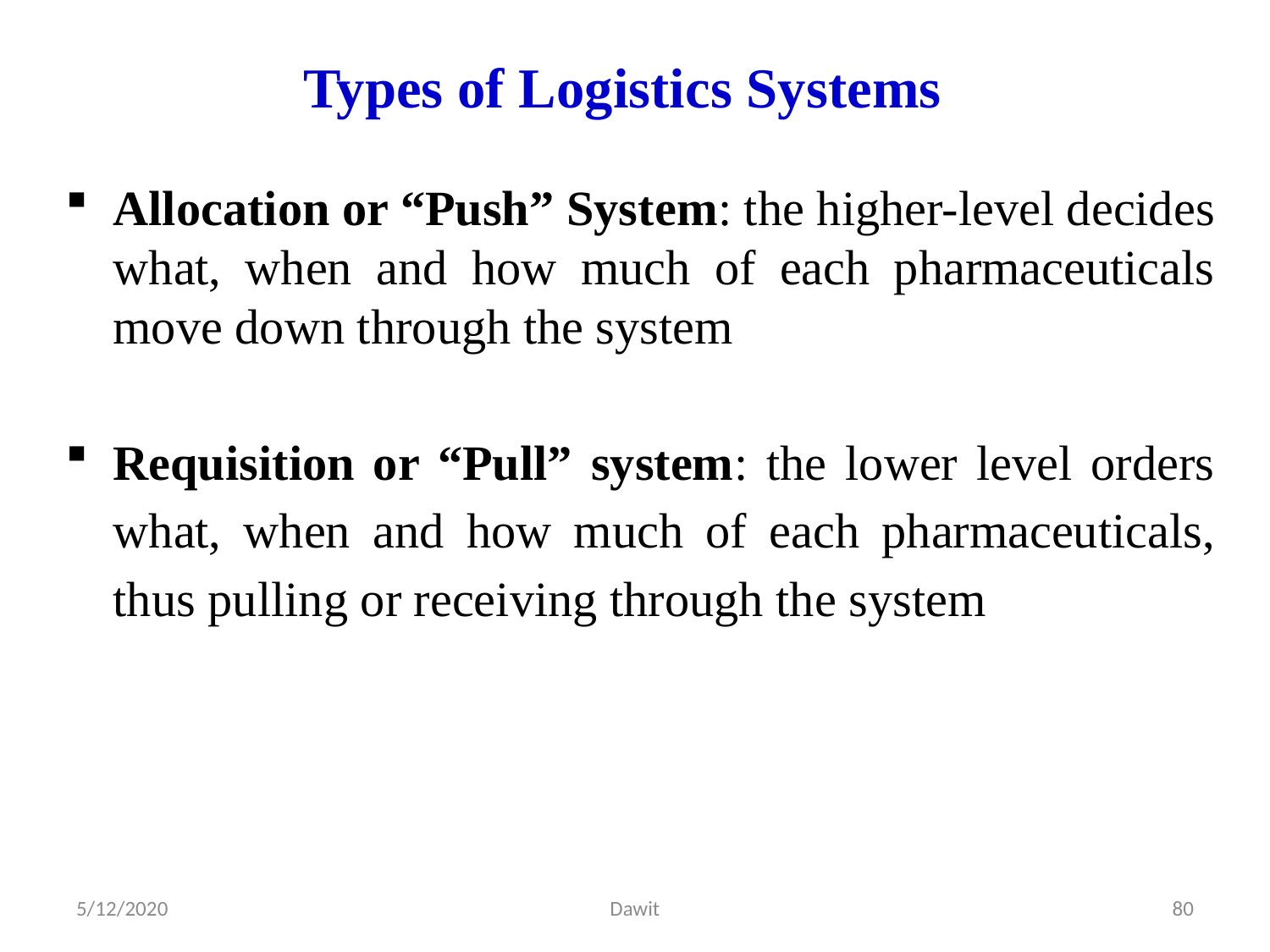

Types of Logistics Systems
Allocation or “Push” System: the higher-level decides what, when and how much of each pharmaceuticals move down through the system

Requisition or “Pull” system: the lower level orders what, when and how much of each pharmaceuticals, thus pulling or receiving through the system
5/12/2020
Dawit
80